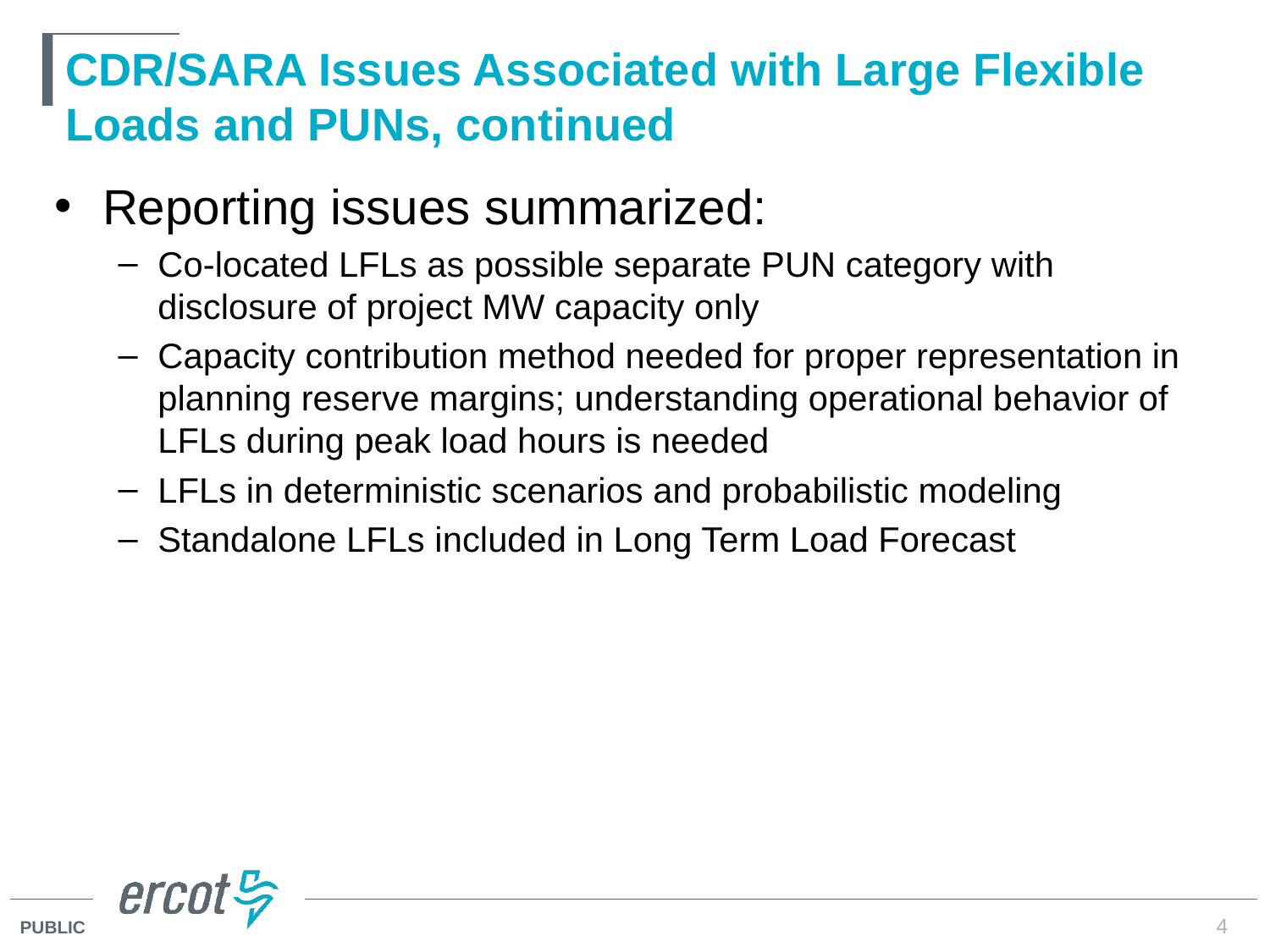

# CDR/SARA Issues Associated with Large Flexible Loads and PUNs, continued
Reporting issues summarized:
Co-located LFLs as possible separate PUN category with disclosure of project MW capacity only
Capacity contribution method needed for proper representation in planning reserve margins; understanding operational behavior of LFLs during peak load hours is needed
LFLs in deterministic scenarios and probabilistic modeling
Standalone LFLs included in Long Term Load Forecast
4